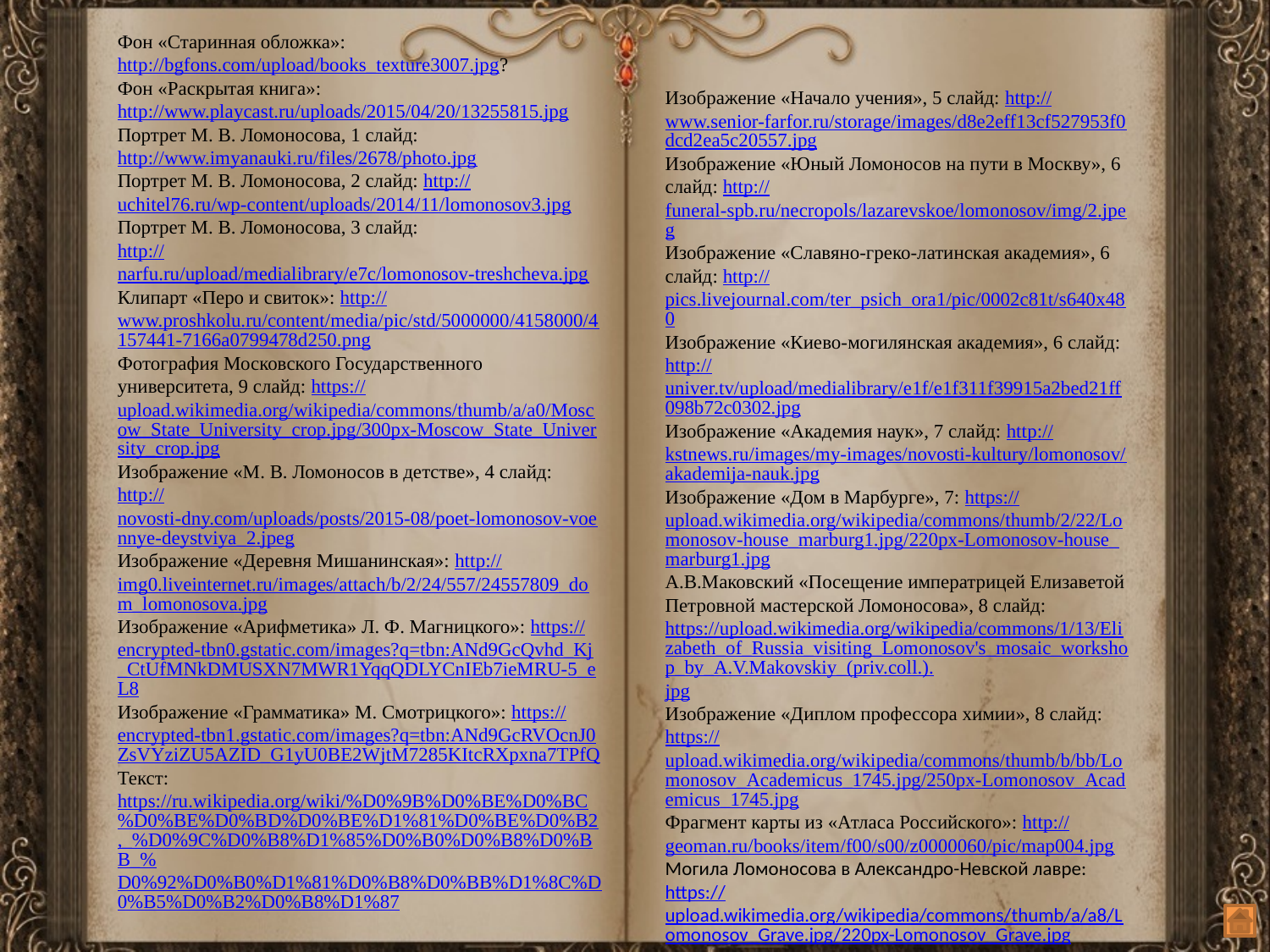

Фон «Старинная обложка»: http://bgfons.com/upload/books_texture3007.jpg?
Фон «Раскрытая книга»: http://www.playcast.ru/uploads/2015/04/20/13255815.jpg
Портрет М. В. Ломоносова, 1 слайд:  http://www.imyanauki.ru/files/2678/photo.jpg
Портрет М. В. Ломоносова, 2 слайд: http://uchitel76.ru/wp-content/uploads/2014/11/lomonosov3.jpg
Портрет М. В. Ломоносова, 3 слайд:
http://narfu.ru/upload/medialibrary/e7c/lomonosov-treshcheva.jpg
Клипарт «Перо и свиток»: http://www.proshkolu.ru/content/media/pic/std/5000000/4158000/4157441-7166a0799478d250.png
Фотография Московского Государственного университета, 9 слайд: https://upload.wikimedia.org/wikipedia/commons/thumb/a/a0/Moscow_State_University_crop.jpg/300px-Moscow_State_University_crop.jpg
Изображение «М. В. Ломоносов в детстве», 4 слайд: http://novosti-dny.com/uploads/posts/2015-08/poet-lomonosov-voennye-deystviya_2.jpeg
Изображение «Деревня Мишанинская»: http://img0.liveinternet.ru/images/attach/b/2/24/557/24557809_dom_lomonosova.jpg
Изображение «Арифметика» Л. Ф. Магницкого»: https://encrypted-tbn0.gstatic.com/images?q=tbn:ANd9GcQvhd_Kj_CtUfMNkDMUSXN7MWR1YqqQDLYCnIEb7ieMRU-5_eL8
Изображение «Грамматика» М. Смотрицкого»: https://encrypted-tbn1.gstatic.com/images?q=tbn:ANd9GcRVOcnJ0ZsVYziZU5AZID_G1yU0BE2WjtM7285KItcRXpxna7TPfQ
Текст: https://ru.wikipedia.org/wiki/%D0%9B%D0%BE%D0%BC%D0%BE%D0%BD%D0%BE%D1%81%D0%BE%D0%B2,_%D0%9C%D0%B8%D1%85%D0%B0%D0%B8%D0%BB_%D0%92%D0%B0%D1%81%D0%B8%D0%BB%D1%8C%D0%B5%D0%B2%D0%B8%D1%87

Изображение «Начало учения», 5 слайд: http://www.senior-farfor.ru/storage/images/d8e2eff13cf527953f0dcd2ea5c20557.jpg
Изображение «Юный Ломоносов на пути в Москву», 6 слайд: http://funeral-spb.ru/necropols/lazarevskoe/lomonosov/img/2.jpeg
Изображение «Славяно-греко-латинская академия», 6 слайд: http://pics.livejournal.com/ter_psich_ora1/pic/0002c81t/s640x480
Изображение «Киево-могилянская академия», 6 слайд: http://univer.tv/upload/medialibrary/e1f/e1f311f39915a2bed21ff098b72c0302.jpg
Изображение «Академия наук», 7 слайд: http://kstnews.ru/images/my-images/novosti-kultury/lomonosov/akademija-nauk.jpg
Изображение «Дом в Марбурге», 7: https://upload.wikimedia.org/wikipedia/commons/thumb/2/22/Lomonosov-house_marburg1.jpg/220px-Lomonosov-house_marburg1.jpg
А.В.Маковский «Посещение императрицей Елизаветой Петровной мастерской Ломоносова», 8 слайд: https://upload.wikimedia.org/wikipedia/commons/1/13/Elizabeth_of_Russia_visiting_Lomonosov's_mosaic_workshop_by_A.V.Makovskiy_(priv.coll.).jpg
Изображение «Диплом профессора химии», 8 слайд: https://upload.wikimedia.org/wikipedia/commons/thumb/b/bb/Lomonosov_Academicus_1745.jpg/250px-Lomonosov_Academicus_1745.jpg
Фрагмент карты из «Атласа Российского»: http://geoman.ru/books/item/f00/s00/z0000060/pic/map004.jpg
Могила Ломоносова в Александро-Невской лавре: https://upload.wikimedia.org/wikipedia/commons/thumb/a/a8/Lomonosov_Grave.jpg/220px-Lomonosov_Grave.jpg